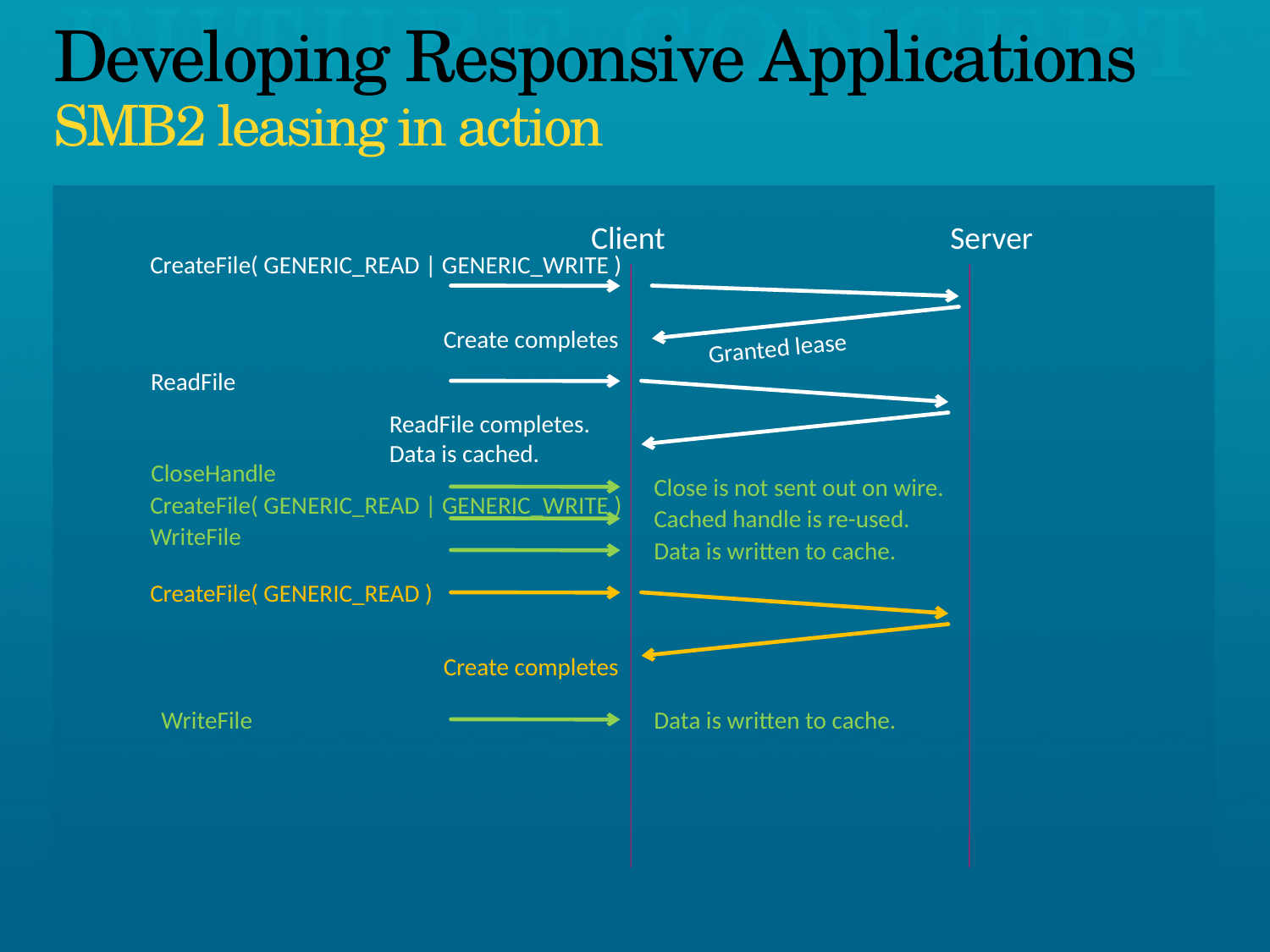

# Developing Responsive Applications SMB2 leasing in action
Client
Server
CreateFile( GENERIC_READ | GENERIC_WRITE )
Create completes
Granted lease
ReadFile
ReadFile completes.
Data is cached.
CloseHandle
Close is not sent out on wire.
CreateFile( GENERIC_READ | GENERIC_WRITE )
Cached handle is re-used.
WriteFile
Data is written to cache.
CreateFile( GENERIC_READ )
Create completes
WriteFile
Data is written to cache.